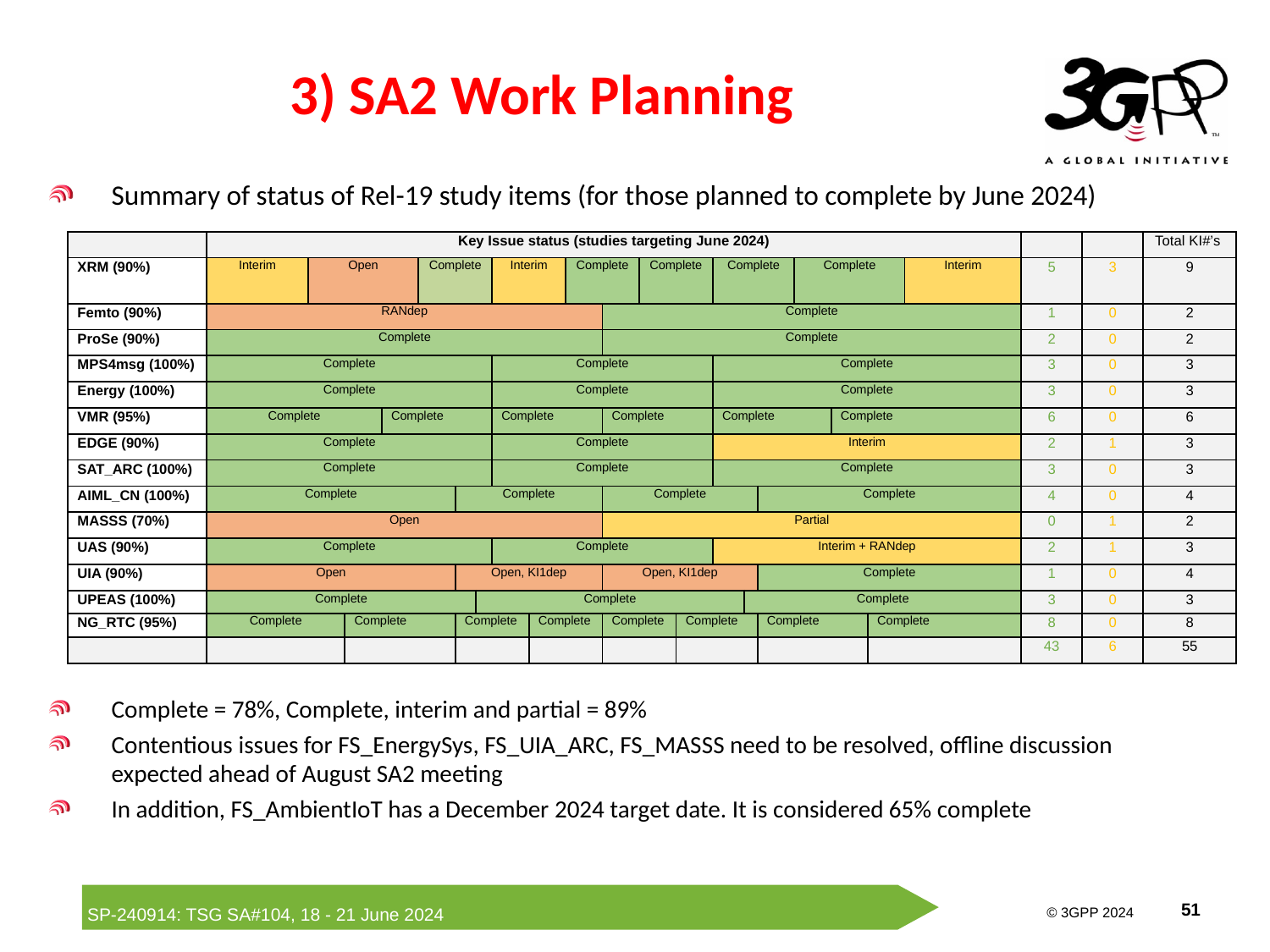

# 3) SA2 Work Planning
Summary of status of Rel-19 study items (for those planned to complete by June 2024)

Complete = 78%, Complete, interim and partial = 89%
Contentious issues for FS_EnergySys, FS_UIA_ARC, FS_MASSS need to be resolved, offline discussion expected ahead of August SA2 meeting
In addition, FS_AmbientIoT has a December 2024 target date. It is considered 65% complete
|  | Key Issue status (studies targeting June 2024) |  |  |  |  |  |  |  |  |  |  |  |  |  |  |  |  |  |  |  |  |  | Total KI#’s |
| --- | --- | --- | --- | --- | --- | --- | --- | --- | --- | --- | --- | --- | --- | --- | --- | --- | --- | --- | --- | --- | --- | --- | --- |
| XRM (90%) | Interim | Open |  |  | Complete |  |  | Interim |  | Complete |  | Complete |  | Complete |  |  | Complete |  |  | Interim | 5 | 3 | 9 |
| Femto (90%) | RANdep |  |  |  |  |  |  |  |  |  | Complete |  |  |  |  |  |  |  |  |  | 1 | 0 | 2 |
| ProSe (90%) | Complete |  |  |  |  |  |  |  |  |  | Complete |  |  |  |  |  |  |  |  |  | 2 | 0 | 2 |
| MPS4msg (100%) | Complete |  |  |  |  |  |  | Complete |  |  |  |  |  | Complete |  |  |  |  |  |  | 3 | 0 | 3 |
| Energy (100%) | Complete |  |  |  |  |  |  | Complete |  |  |  |  |  | Complete |  |  |  |  |  |  | 3 | 0 | 3 |
| VMR (95%) | Complete |  |  | Complete |  |  |  | Complete |  |  | Complete |  |  | Complete |  |  |  | Complete |  |  | 6 | 0 | 6 |
| EDGE (90%) | Complete |  |  |  |  |  |  | Complete |  |  |  |  |  | Interim |  |  |  |  |  |  | 2 | 1 | 3 |
| SAT\_ARC (100%) | Complete |  |  |  |  |  |  | Complete |  |  |  |  |  | Complete |  |  |  |  |  |  | 3 | 0 | 3 |
| AIML\_CN (100%) | Complete |  |  |  |  | Complete |  |  |  |  | Complete |  |  |  |  | Complete |  |  |  |  | 4 | 0 | 4 |
| MASSS (70%) | Open |  |  |  |  |  |  |  |  |  | Partial |  |  |  |  |  |  |  |  |  | 0 | 1 | 2 |
| UAS (90%) | Complete |  |  |  |  |  |  | Complete |  |  |  |  |  | Interim + RANdep |  |  |  |  |  |  | 2 | 1 | 3 |
| UIA (90%) | Open |  |  |  |  | Open, KI1dep |  |  |  |  | Open, KI1dep |  |  |  |  | Complete |  |  |  |  | 1 | 0 | 4 |
| UPEAS (100%) | Complete |  |  |  |  |  | Complete |  |  |  |  |  |  |  | Complete |  |  |  |  |  | 3 | 0 | 3 |
| NG\_RTC (95%) | Complete |  | Complete |  |  | Complete |  |  | Complete |  | Complete |  | Complete |  |  | Complete |  |  | Complete |  | 8 | 0 | 8 |
|  |  |  |  |  |  |  |  |  |  |  |  |  |  |  |  |  |  |  |  |  | 43 | 6 | 55 |